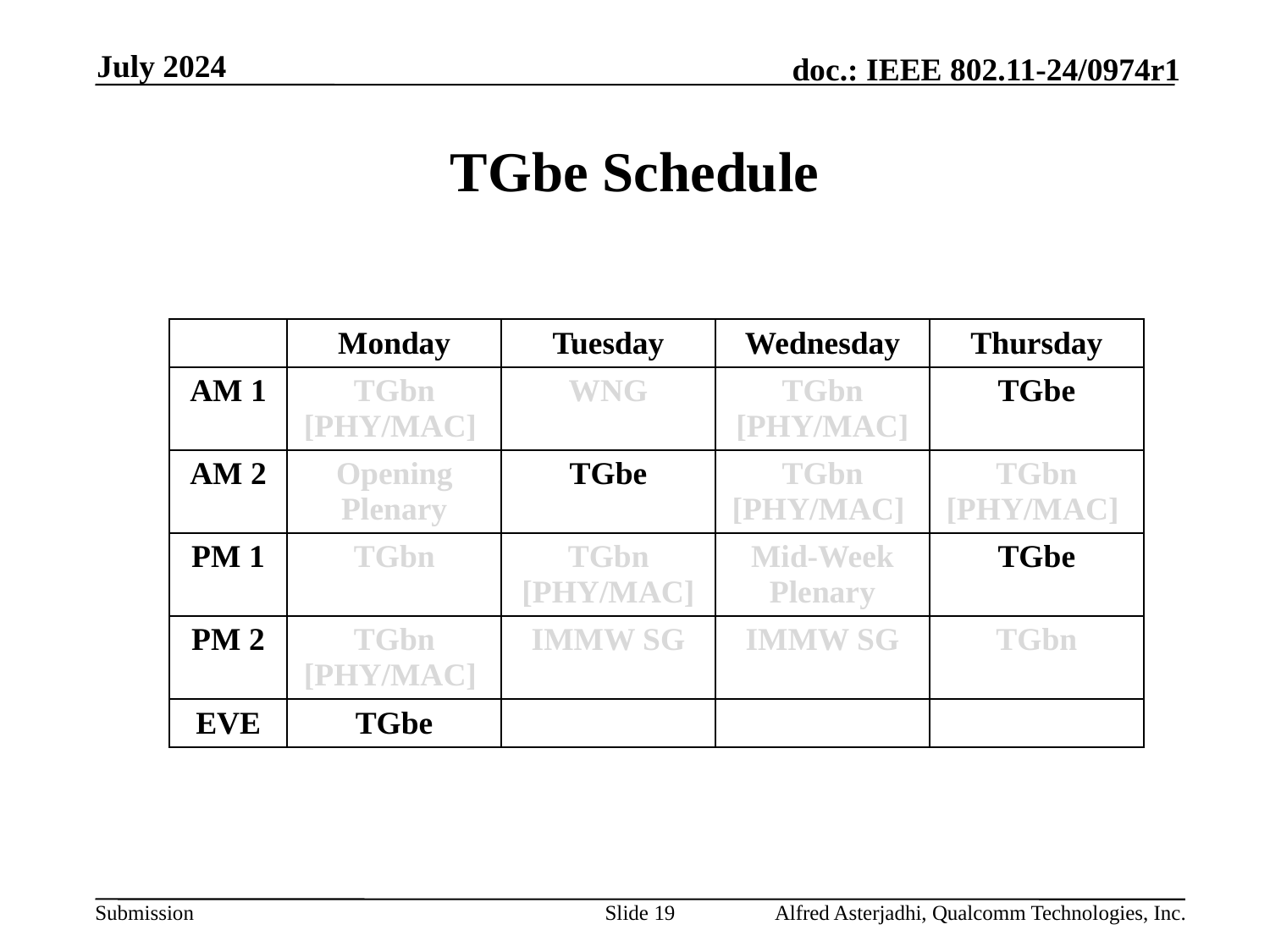

July 2024
# TGbe Schedule
|  | Monday | Tuesday | Wednesday | Thursday |
| --- | --- | --- | --- | --- |
| AM 1 | TGbn [PHY/MAC] | WNG | TGbn [PHY/MAC] | TGbe |
| AM 2 | Opening Plenary | TGbe | TGbn [PHY/MAC] | TGbn [PHY/MAC] |
| PM 1 | TGbn | TGbn [PHY/MAC] | Mid-Week Plenary | TGbe |
| PM 2 | TGbn [PHY/MAC] | IMMW SG | IMMW SG | TGbn |
| EVE | TGbe |  |  |  |
Slide 19
Alfred Asterjadhi, Qualcomm Technologies, Inc.